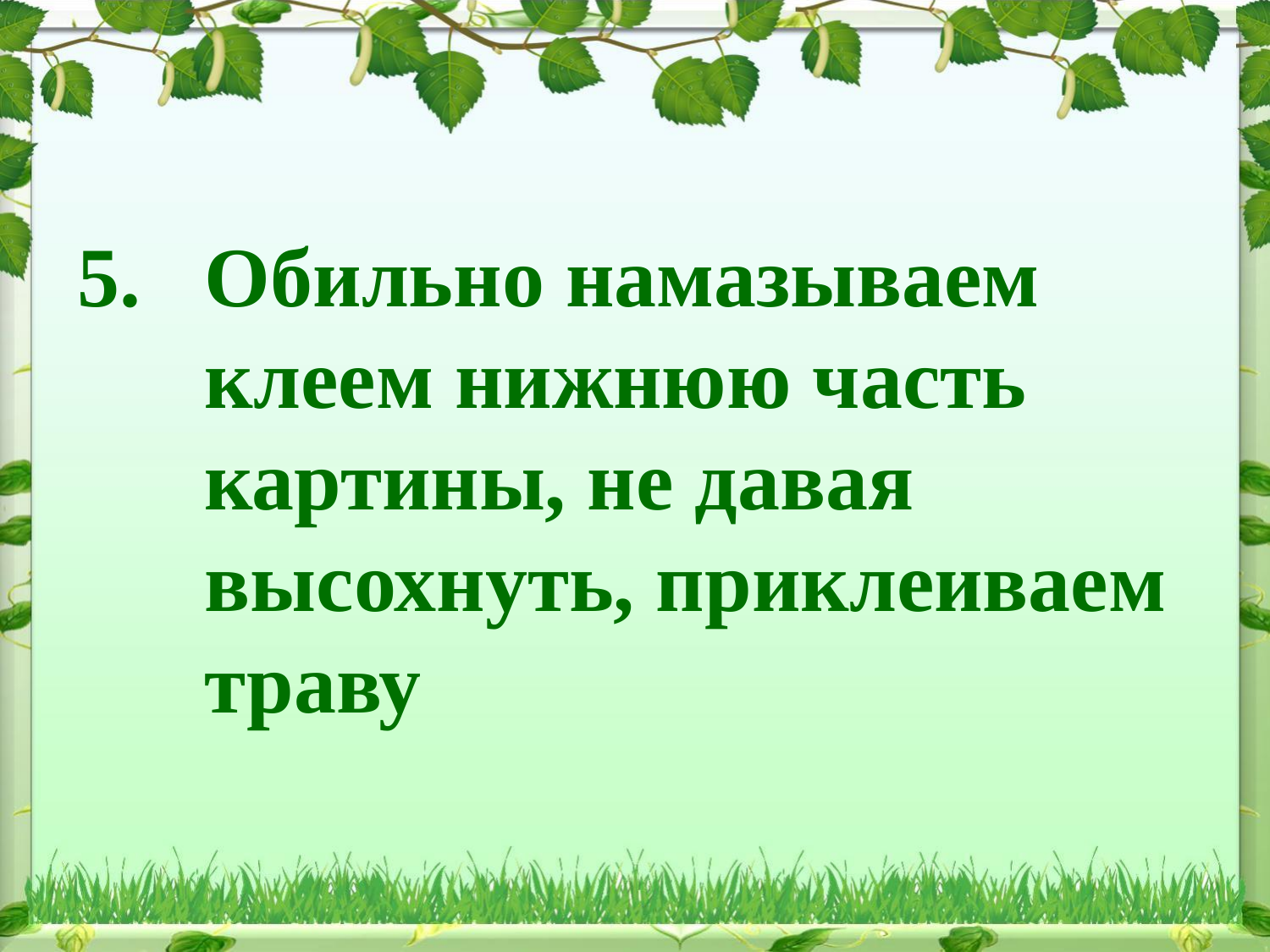

# Обильно намазываем клеем нижнюю часть картины, не давая высохнуть, приклеиваем траву